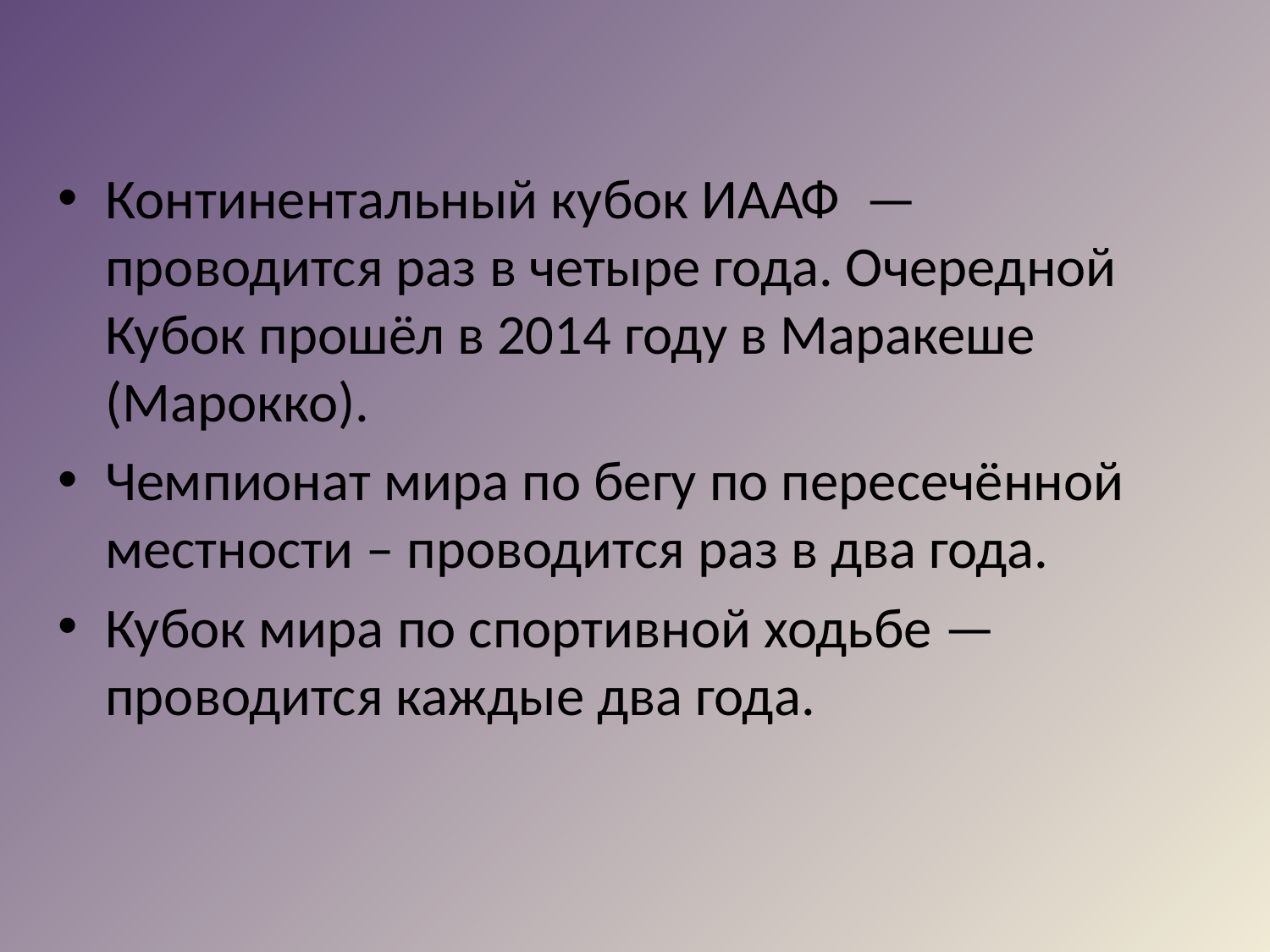

Континентальный кубок ИААФ  — проводится раз в четыре года. Очередной Кубок прошёл в 2014 году в Маракеше (Марокко).
Чемпионат мира по бегу по пересечённой местности – проводится раз в два года.
Кубок мира по спортивной ходьбе — проводится каждые два года.